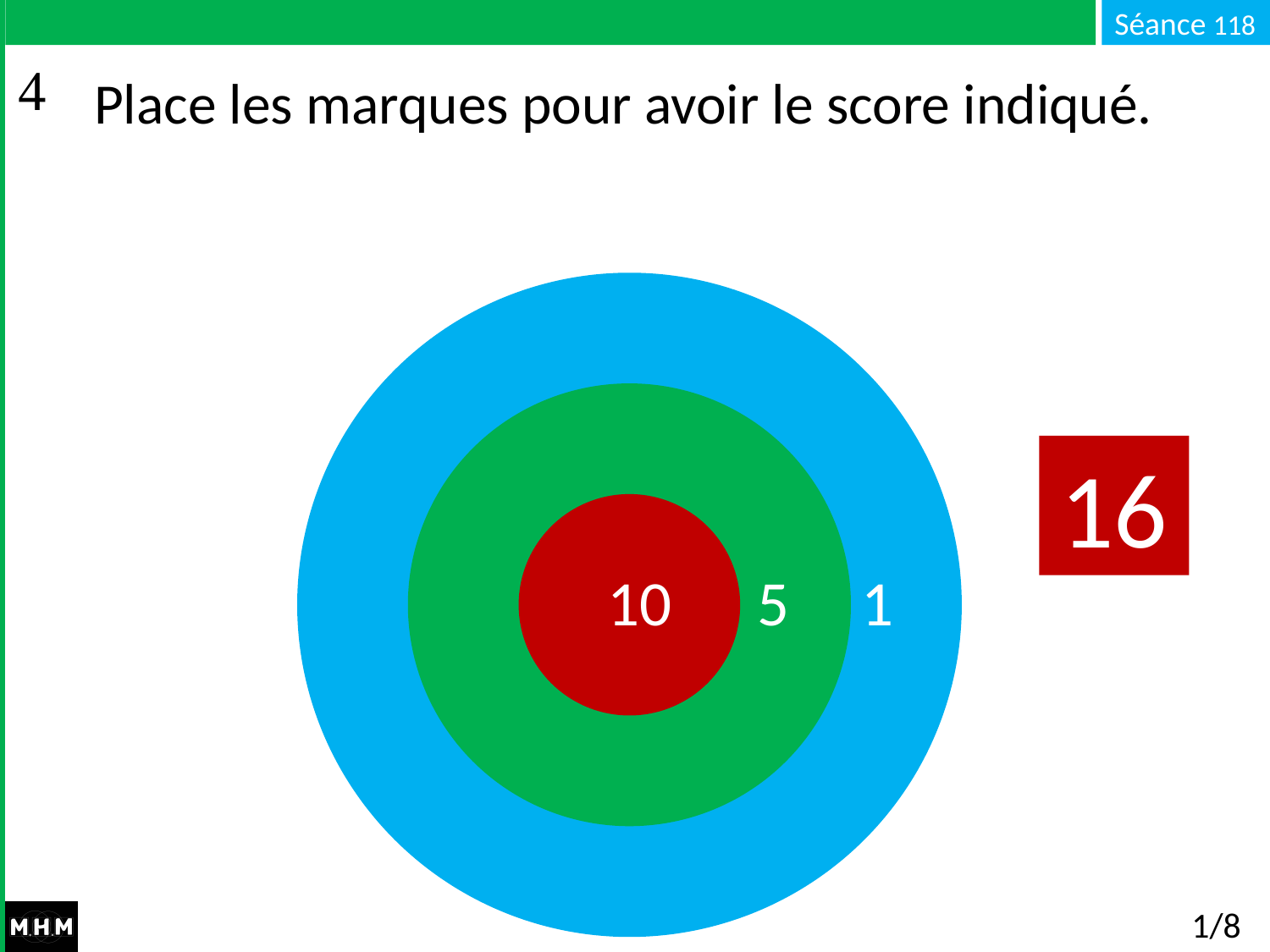

# Place les marques pour avoir le score indiqué.

16
10      5     1
1/8